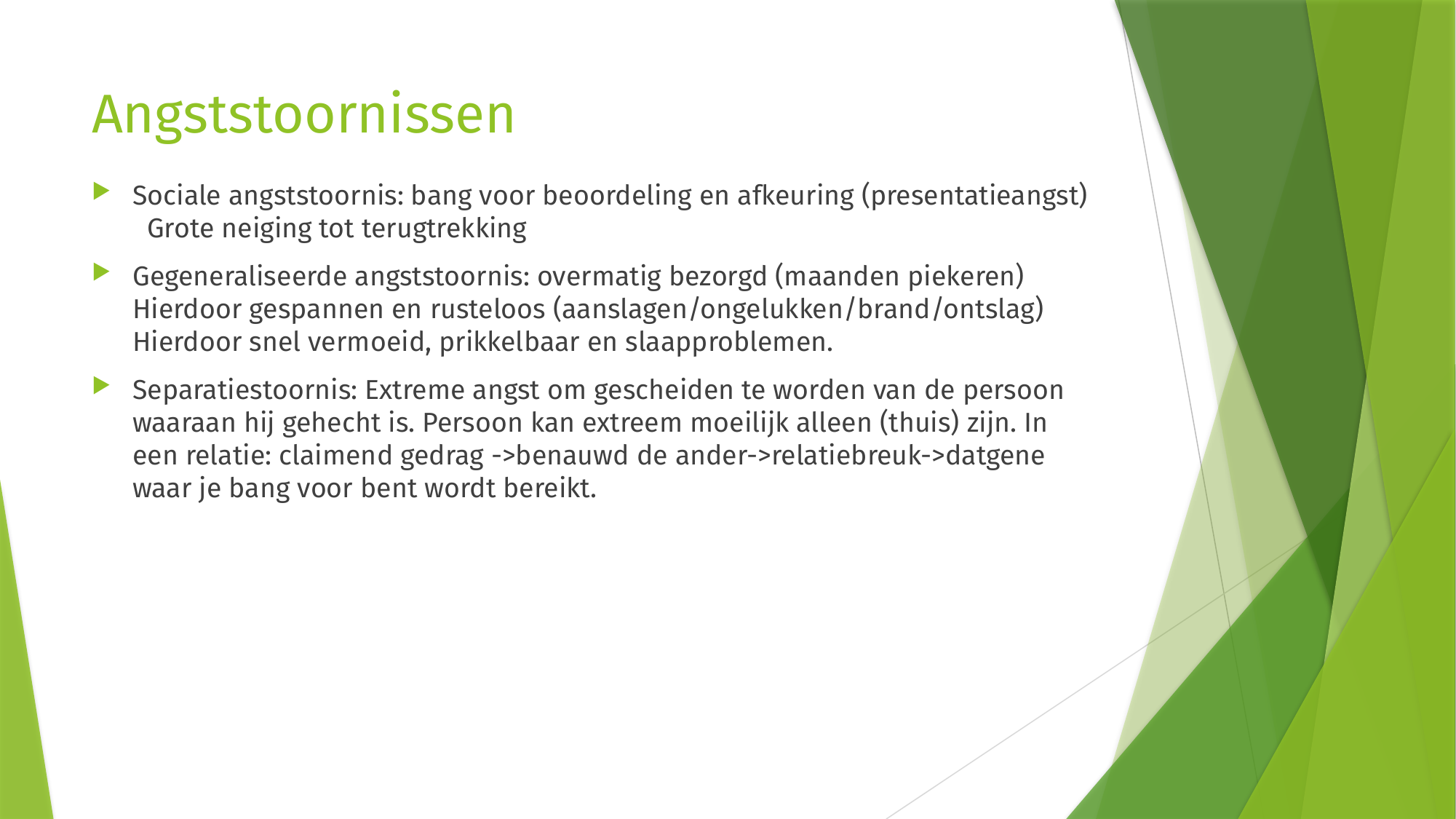

# Angststoornissen
Sociale angststoornis: bang voor beoordeling en afkeuring (presentatieangst)    Grote neiging tot terugtrekking
Gegeneraliseerde angststoornis: overmatig bezorgd (maanden piekeren) Hierdoor gespannen en rusteloos (aanslagen/ongelukken/brand/ontslag) Hierdoor snel vermoeid, prikkelbaar en slaapproblemen.
Separatiestoornis: Extreme angst om gescheiden te worden van de persoon waaraan hij gehecht is. Persoon kan extreem moeilijk alleen (thuis) zijn. In een relatie: claimend gedrag ->benauwd de ander->relatiebreuk->datgene waar je bang voor bent wordt bereikt.